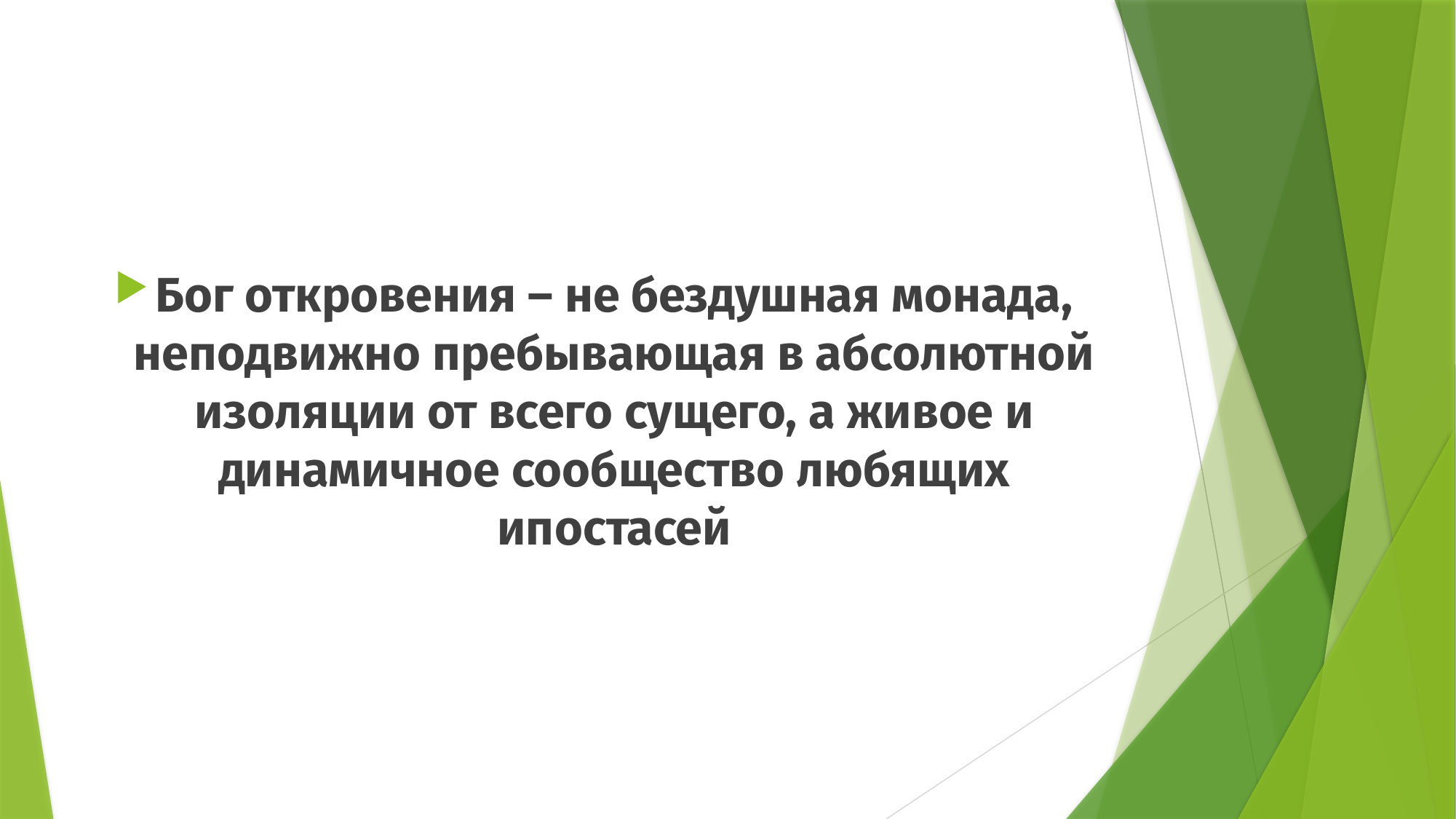

#
Бог откровения – не бездушная монада, неподвижно пребывающая в абсолютной изоляции от всего сущего, а живое и динамичное сообщество любящих ипостасей